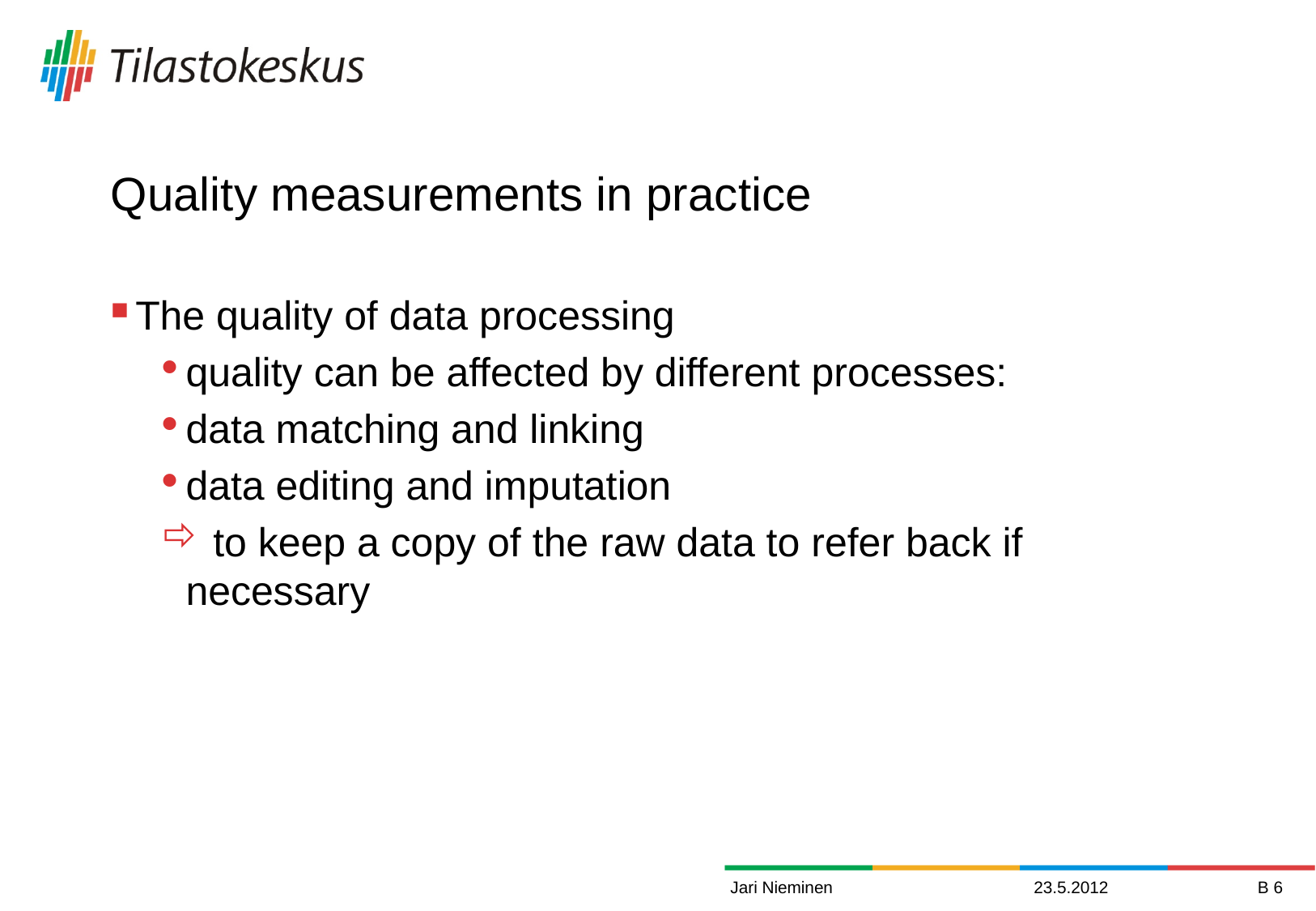

# Quality measurements in practice
The quality of data processing
quality can be affected by different processes:
data matching and linking
data editing and imputation
 to keep a copy of the raw data to refer back if necessary
Jari Nieminen
23.5.2012
B 6